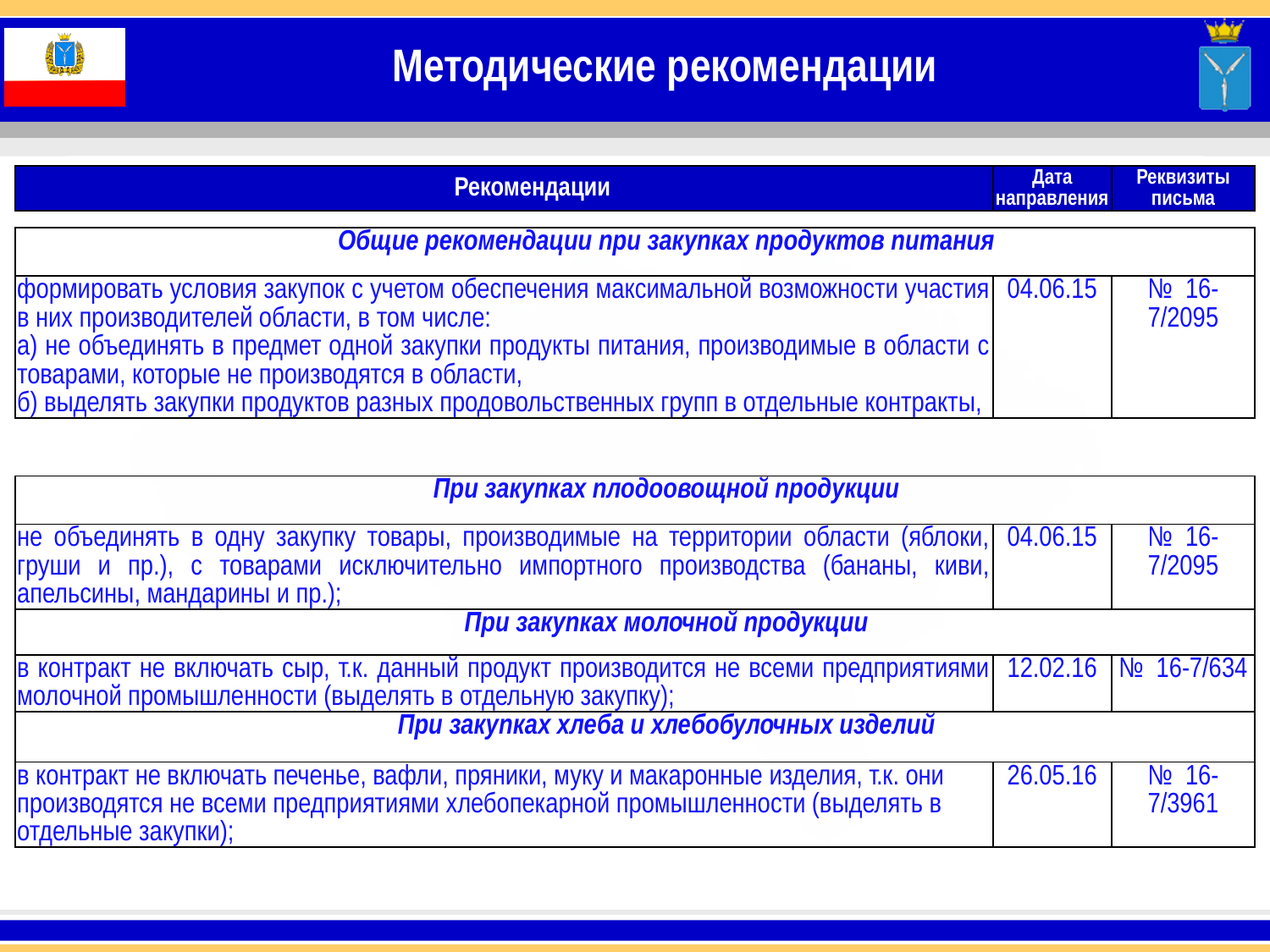

Методические рекомендации

| Рекомендации | Дата направления | Реквизиты письма |
| --- | --- | --- |
| Общие рекомендации при закупках продуктов питания |  |  |
| --- | --- | --- |
| формировать условия закупок с учетом обеспечения максимальной возможности участия в них производителей области, в том числе: а) не объединять в предмет одной закупки продукты питания, производимые в области с товарами, которые не производятся в области, б) выделять закупки продуктов разных продовольственных групп в отдельные контракты, | 04.06.15 | № 16-7/2095 |
| При закупках плодоовощной продукции |  |  |
| --- | --- | --- |
| не объединять в одну закупку товары, производимые на территории области (яблоки, груши и пр.), с товарами исключительно импортного производства (бананы, киви, апельсины, мандарины и пр.); | 04.06.15 | № 16-7/2095 |
| При закупках молочной продукции |  |  |
| в контракт не включать сыр, т.к. данный продукт производится не всеми предприятиями молочной промышленности (выделять в отдельную закупку); | 12.02.16 | № 16-7/634 |
| При закупках хлеба и хлебобулочных изделий |  |  |
| в контракт не включать печенье, вафли, пряники, муку и макаронные изделия, т.к. они производятся не всеми предприятиями хлебопекарной промышленности (выделять в отдельные закупки); | 26.05.16 | № 16-7/3961 |